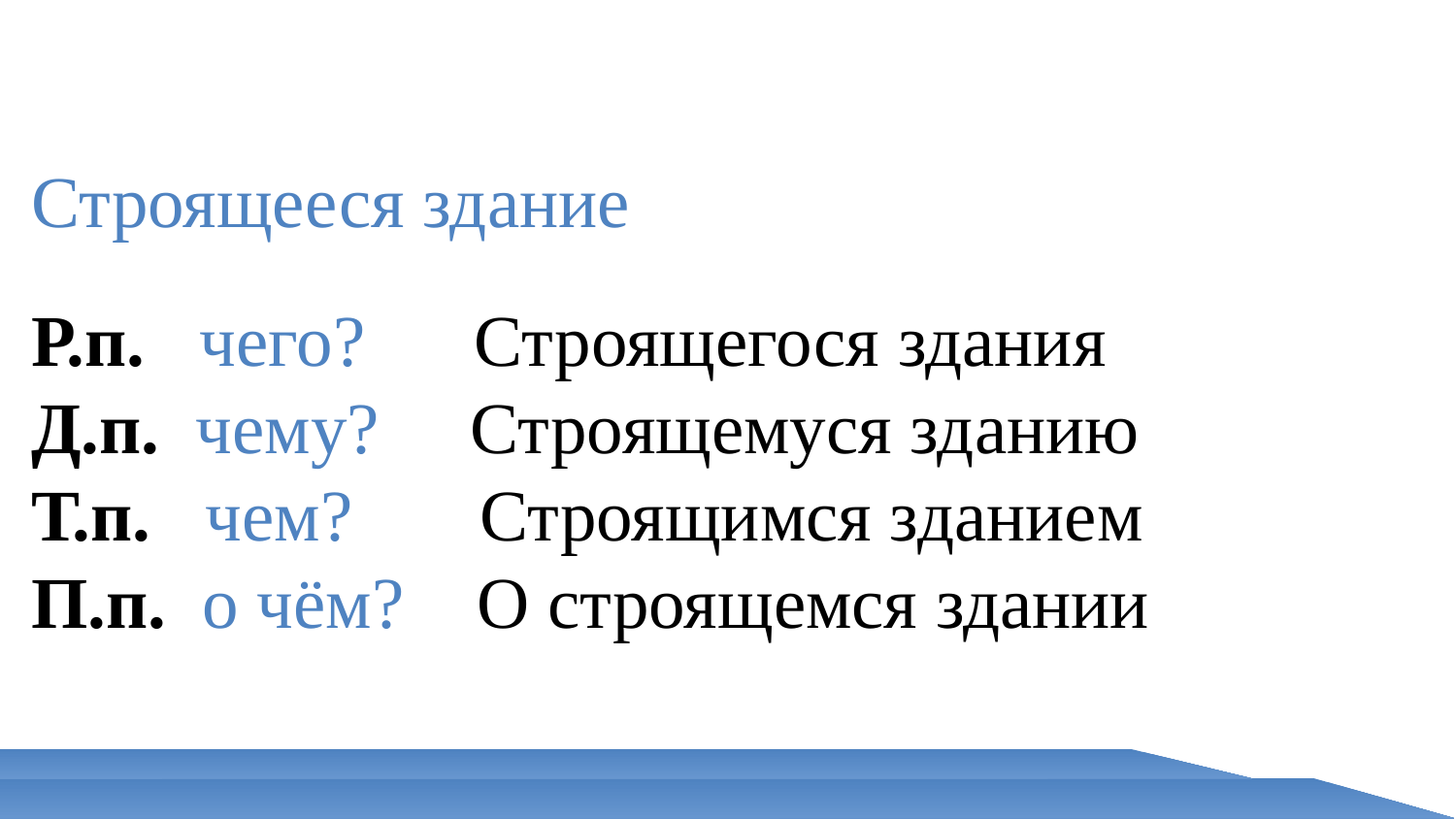

Строящееся здание
Р.п.   чего?      Строящегося здания
Д.п.  чему?     Строящемуся зданию
Т.п.   чем?       Строящимся зданием
П.п.  о чём?    О строящемся здании